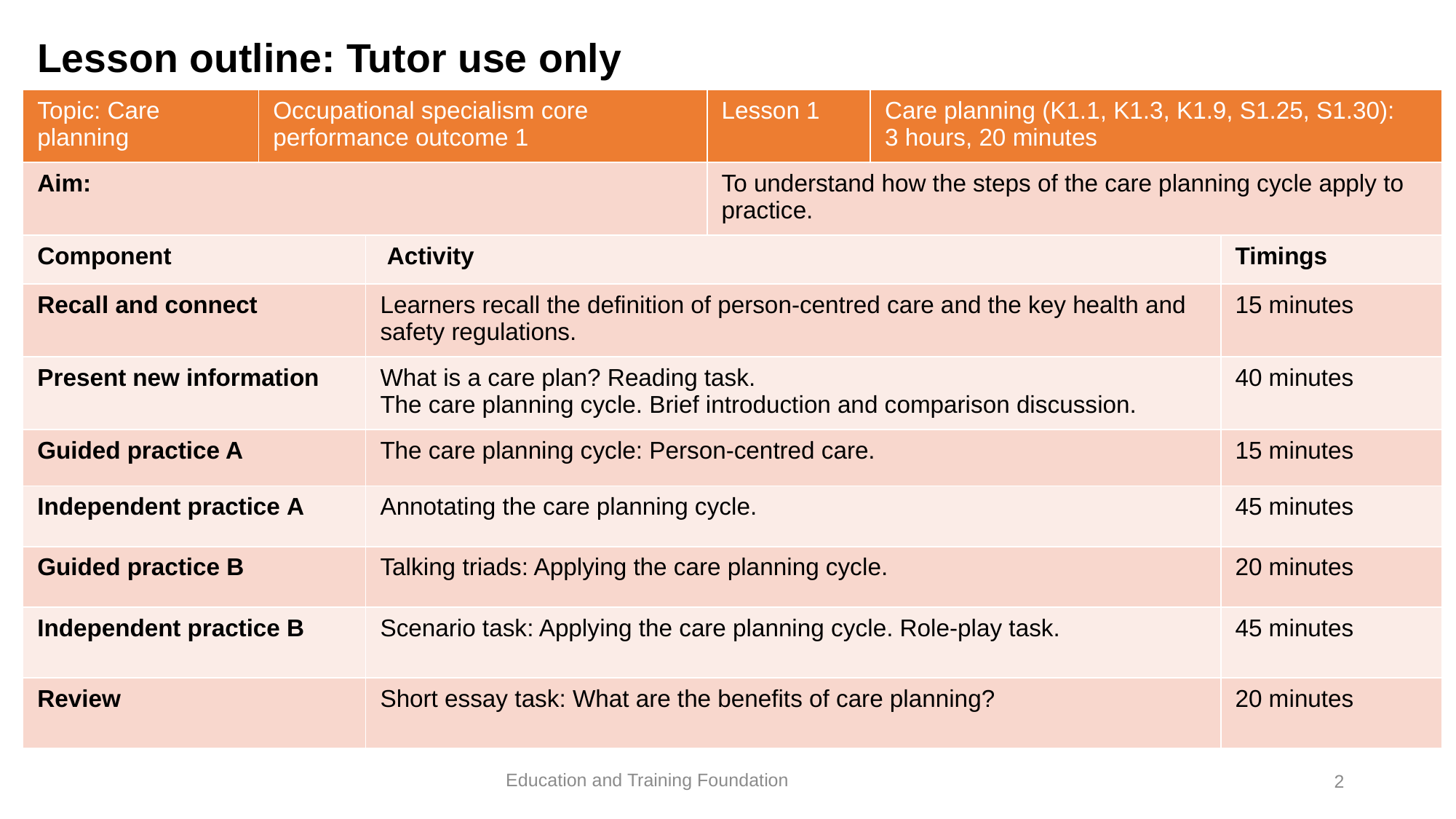

# Lesson outline: Tutor use only

| Topic: Care planning | Occupational specialism core performance outcome 1 |  | Lesson 1 | Care planning (K1.1, K1.3, K1.9, S1.25, S1.30): 3 hours, 20 minutes |  |
| --- | --- | --- | --- | --- | --- |
| Aim: |  |  | To understand how the steps of the care planning cycle apply to practice. |  |  |
| Component |  | Activity |  |  | Timings |
| Recall and connect |  | Learners recall the definition of person-centred care and the key health and safety regulations. |  |  | 15 minutes |
| Present new information |  | What is a care plan? Reading task. The care planning cycle. Brief introduction and comparison discussion. |  |  | 40 minutes |
| Guided practice A |  | The care planning cycle: Person-centred care. |  |  | 15 minutes |
| Independent practice A |  | Annotating the care planning cycle. |  |  | 45 minutes |
| Guided practice B |  | Talking triads: Applying the care planning cycle. |  |  | 20 minutes |
| Independent practice B |  | Scenario task: Applying the care planning cycle. Role-play task. |  |  | 45 minutes |
| Review |  | Short essay task: What are the benefits of care planning? |  |  | 20 minutes |
Education and Training Foundation
2